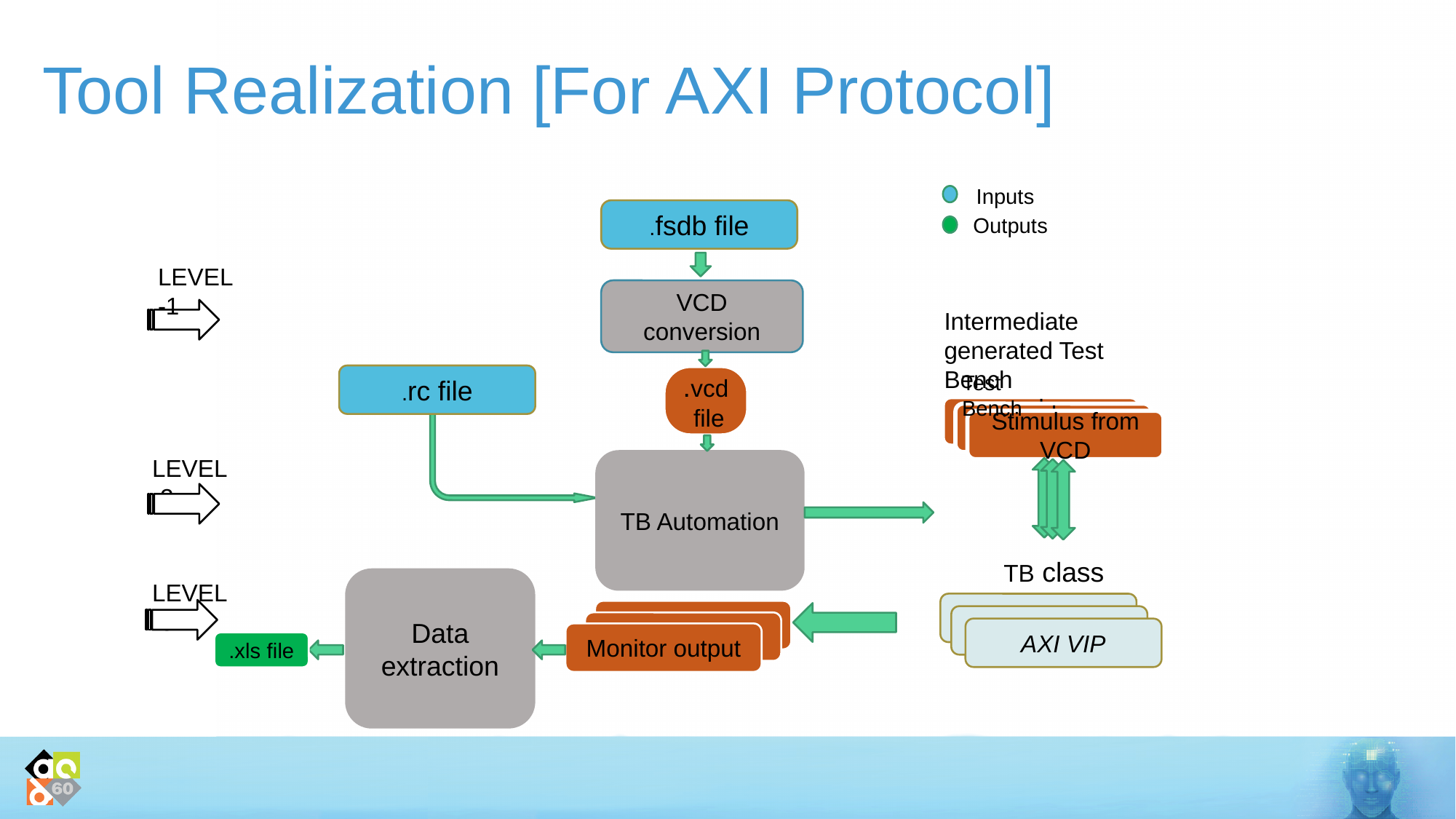

# Tool Realization [For AXI Protocol]
Inputs

.fsdb file
Outputs

LEVEL-1
VCD conversion

Intermediate generated Test Bench

Test Bench
.rc file
.vcd  file
vcd.sv
module
vcd.sv
module

Stimulus from VCD

LEVEL-2
TB Automation

TB class
Data extraction
LEVEL-3
AXI VIP

Monitor.txt

AXI VIP
Monitor.txt
AXI VIP
Monitor output
.xls file